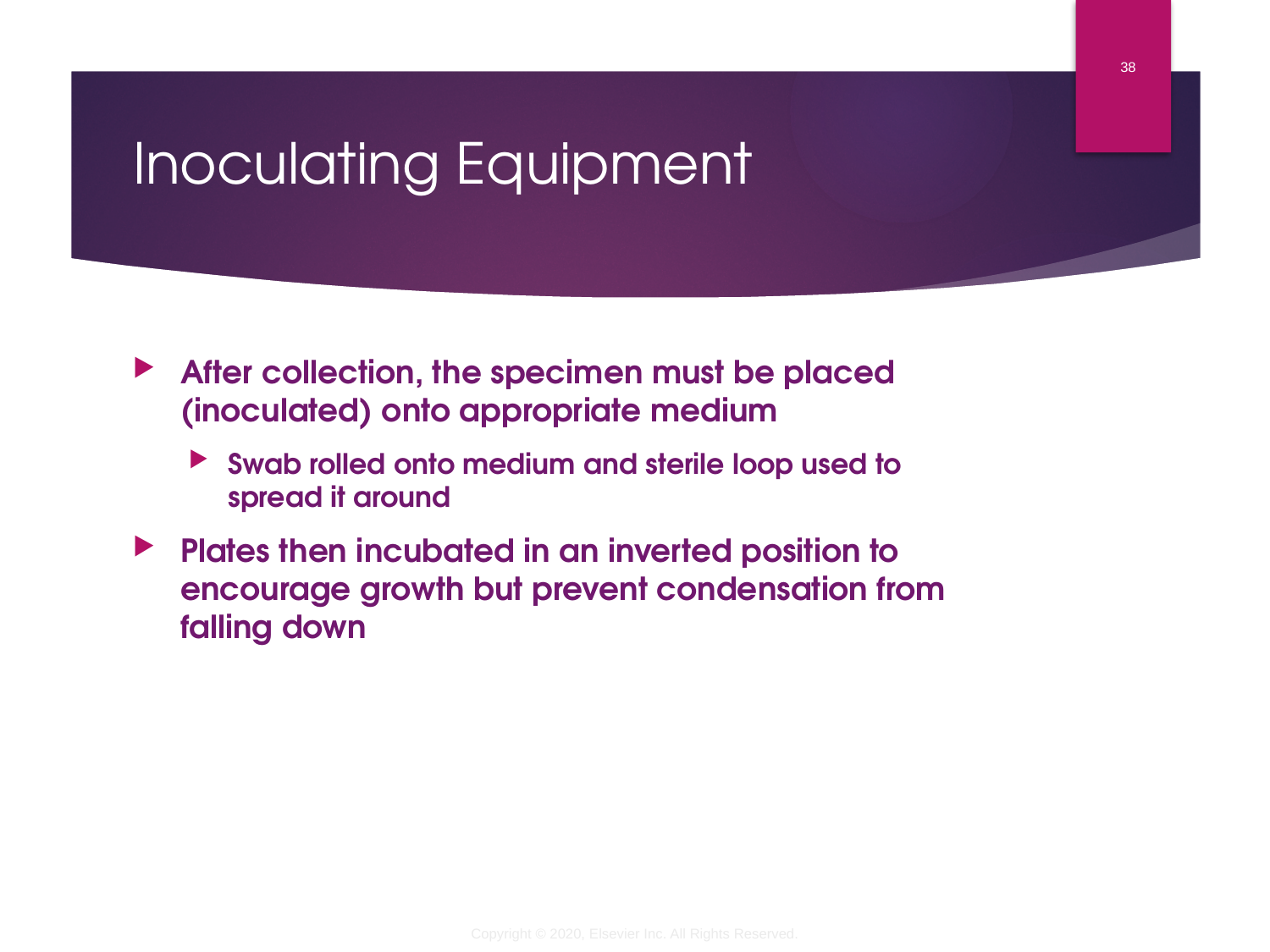

38

# Inoculating Equipment
After collection, the specimen must be placed (inoculated) onto appropriate medium
Swab rolled onto medium and sterile loop used to spread it around
Plates then incubated in an inverted position to encourage growth but prevent condensation from falling down